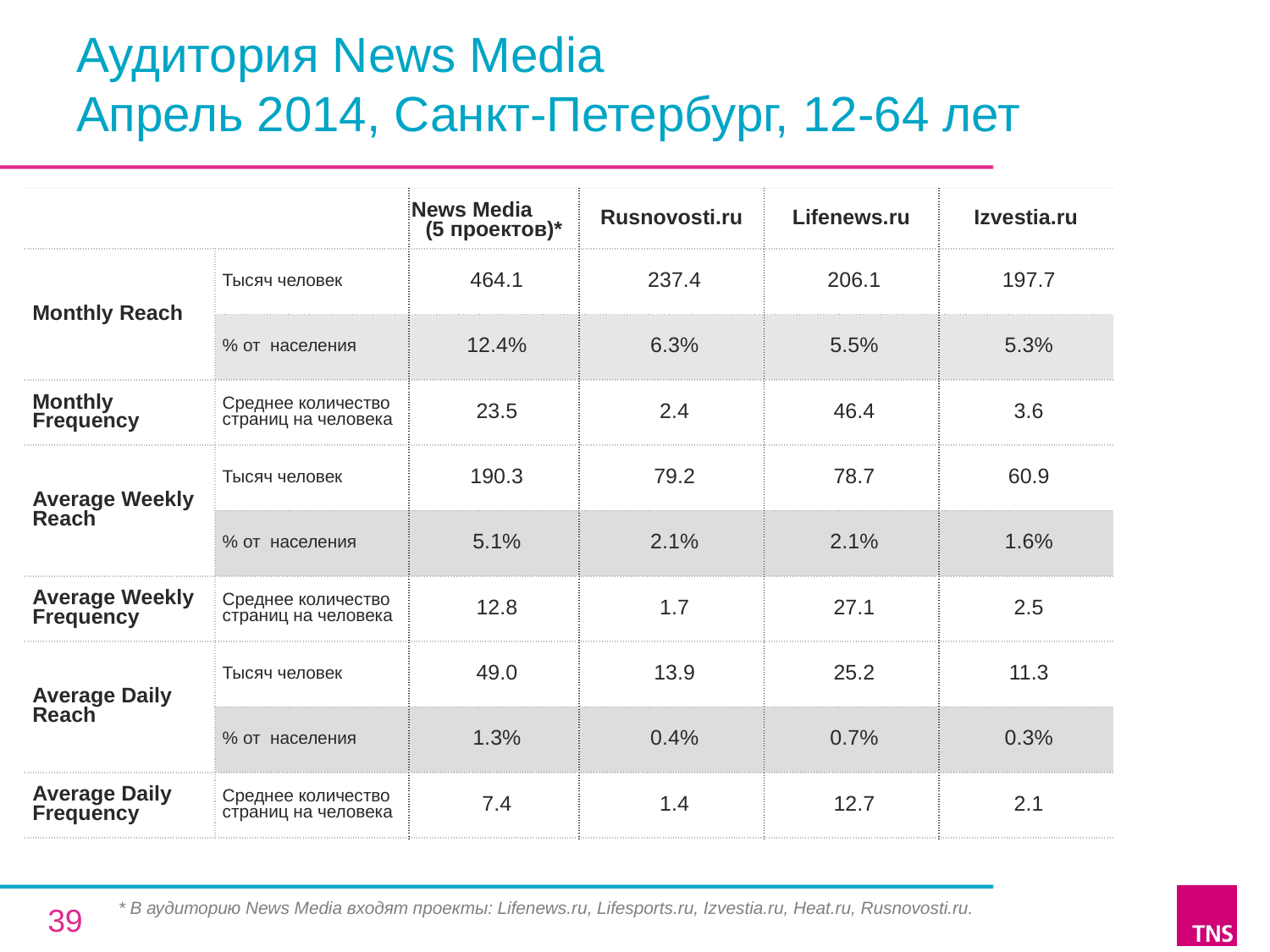

# Аудитория News Media Апрель 2014, Санкт-Петербург, 12-64 лет
|  |  | News Media (5 проектов)\* | Rusnovosti.ru | Lifenews.ru | Izvestia.ru |
| --- | --- | --- | --- | --- | --- |
| Monthly Reach | Тысяч человек | 464.1 | 237.4 | 206.1 | 197.7 |
|  | % от населения | 12.4% | 6.3% | 5.5% | 5.3% |
| Monthly Frequency | Среднее количество страниц на человека | 23.5 | 2.4 | 46.4 | 3.6 |
| Average Weekly Reach | Тысяч человек | 190.3 | 79.2 | 78.7 | 60.9 |
|  | % от населения | 5.1% | 2.1% | 2.1% | 1.6% |
| Average Weekly Frequency | Среднее количество страниц на человека | 12.8 | 1.7 | 27.1 | 2.5 |
| Average Daily Reach | Тысяч человек | 49.0 | 13.9 | 25.2 | 11.3 |
|  | % от населения | 1.3% | 0.4% | 0.7% | 0.3% |
| Average Daily Frequency | Среднее количество страниц на человека | 7.4 | 1.4 | 12.7 | 2.1 |
* В аудиторию News Media входят проекты: Lifenews.ru, Lifesports.ru, Izvestia.ru, Heat.ru, Rusnovosti.ru.
39